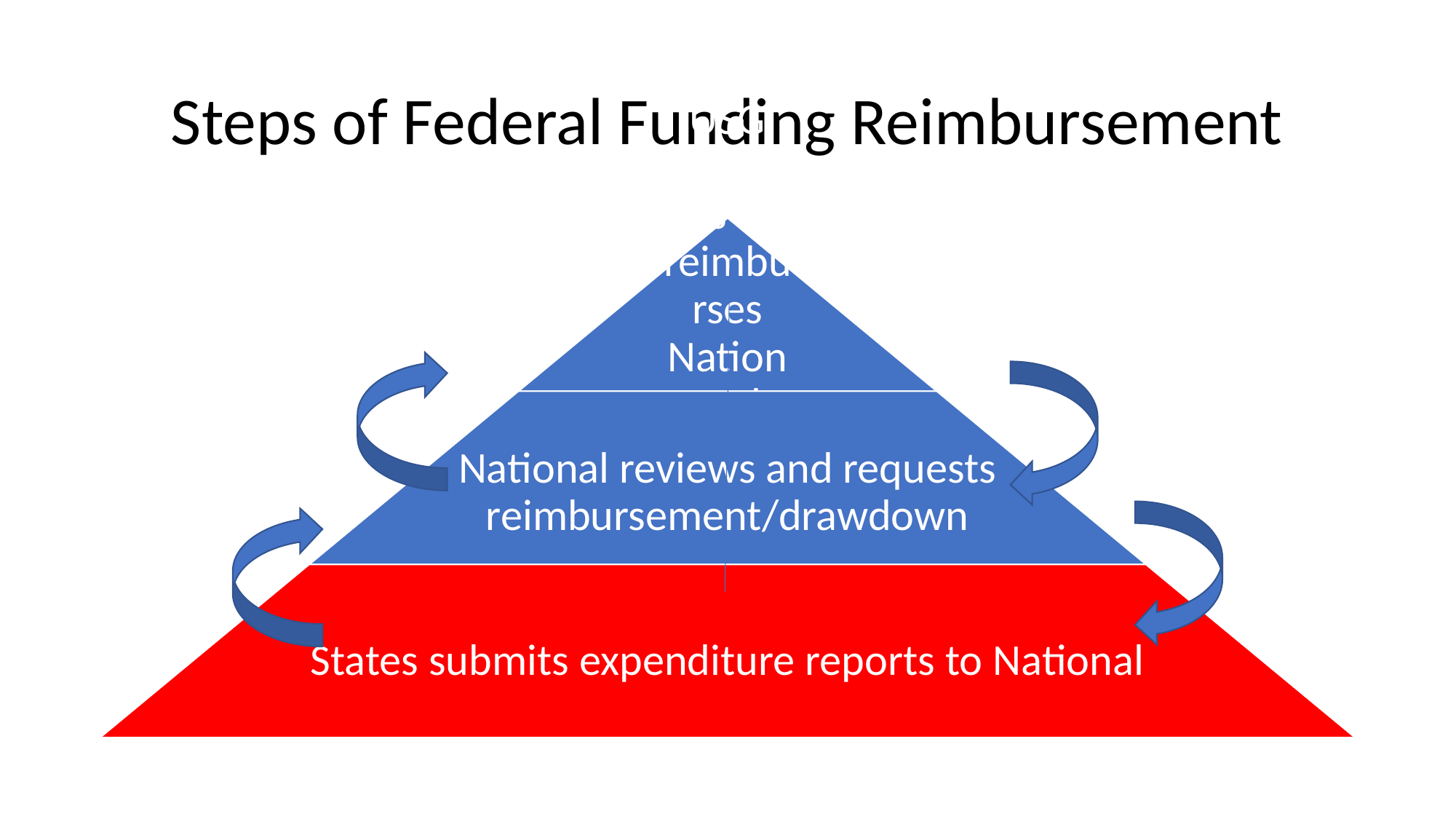

# Steps of Federal Funding Reimbursement
USG approves & reimburses Nation and State Governments
National reviews and requests reimbursement/drawdown
States submits expenditure reports to National